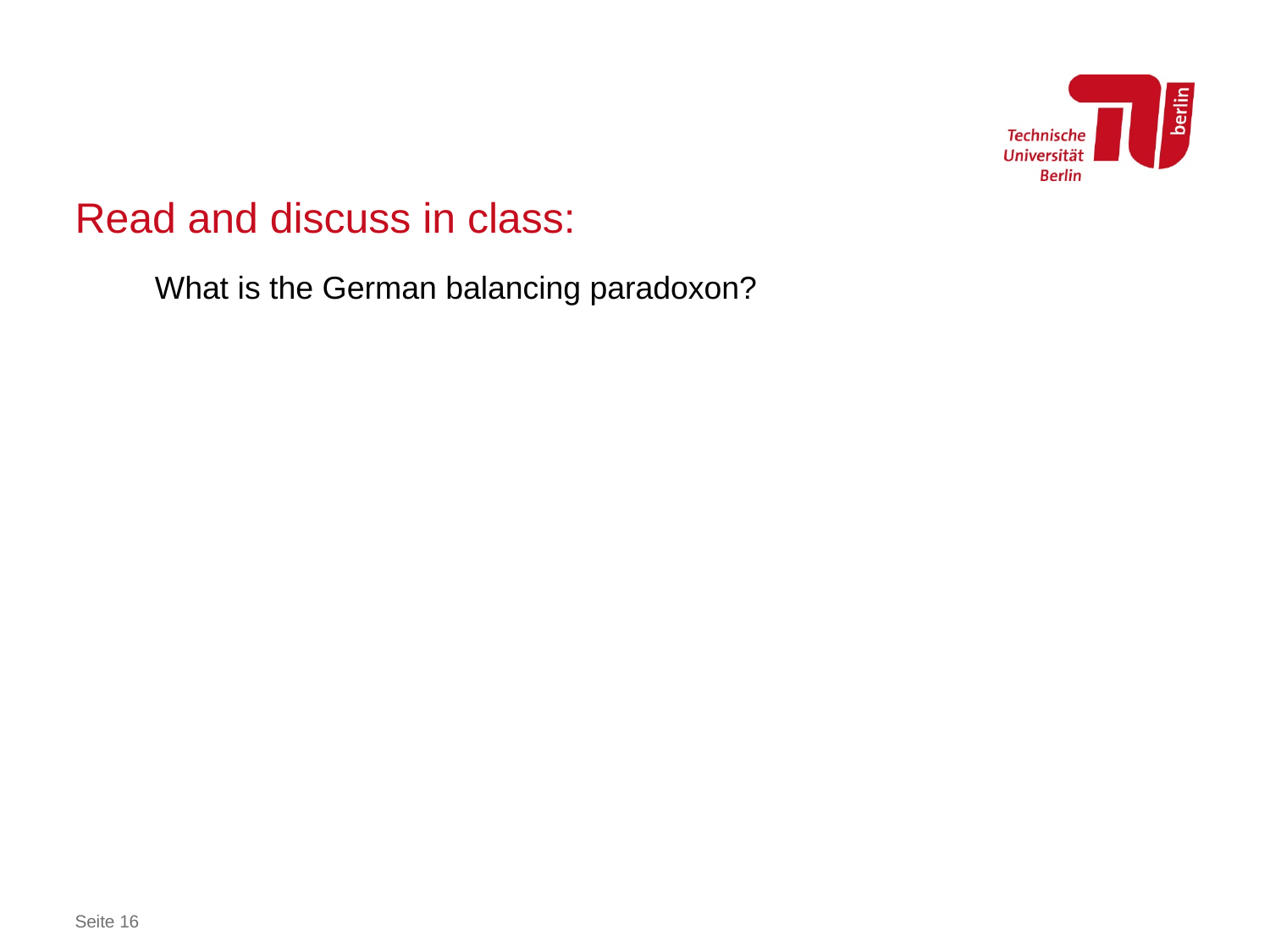

# Read and discuss in class:
What is the German balancing paradoxon?

Seite 16